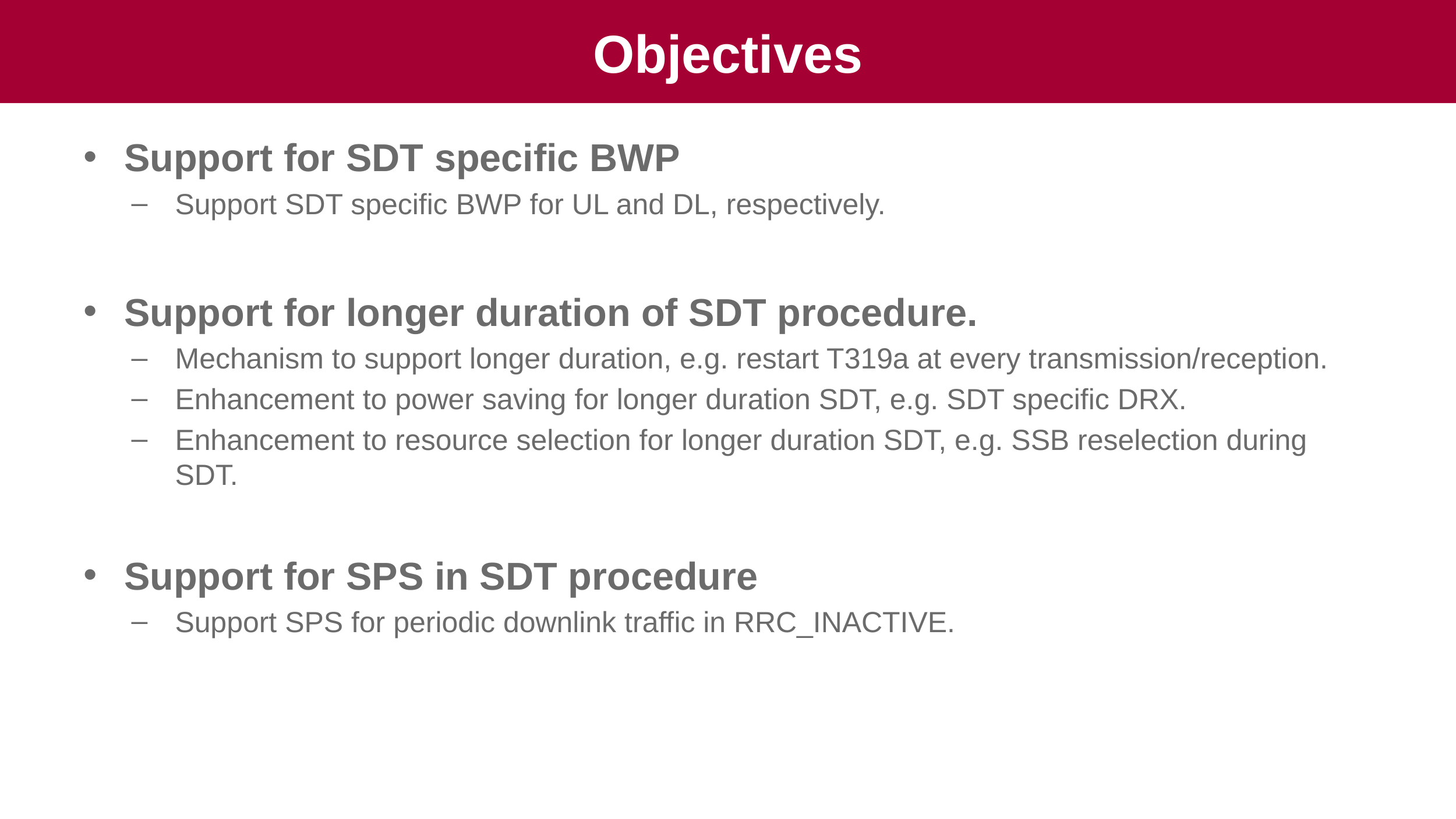

# Objectives
Support for SDT specific BWP
Support SDT specific BWP for UL and DL, respectively.

Support for longer duration of SDT procedure.
Mechanism to support longer duration, e.g. restart T319a at every transmission/reception.
Enhancement to power saving for longer duration SDT, e.g. SDT specific DRX.
Enhancement to resource selection for longer duration SDT, e.g. SSB reselection during SDT.

Support for SPS in SDT procedure
Support SPS for periodic downlink traffic in RRC_INACTIVE.